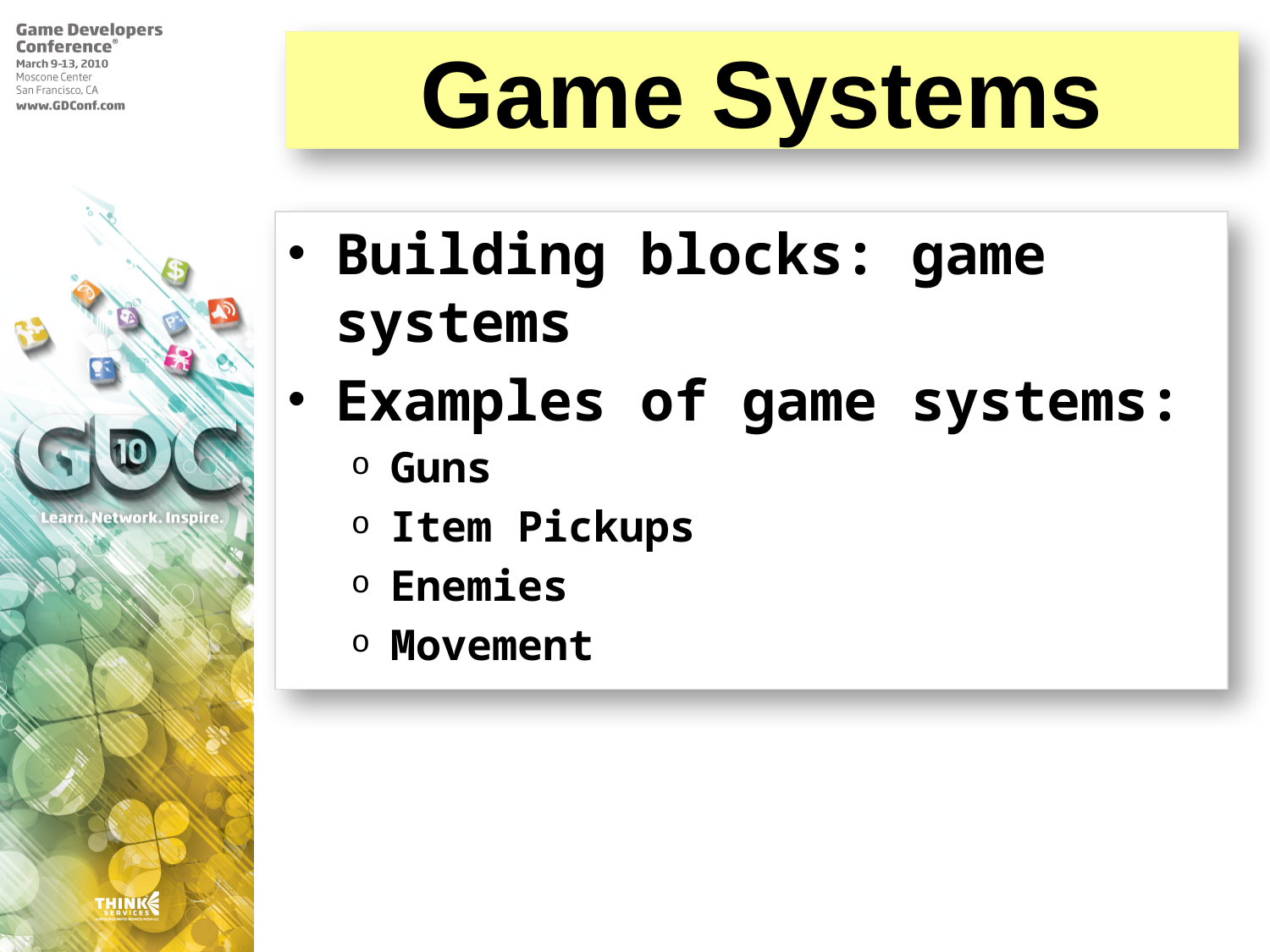

# Game Systems
Building blocks: game systems
Examples of game systems:
Guns
Item Pickups
Enemies
Movement